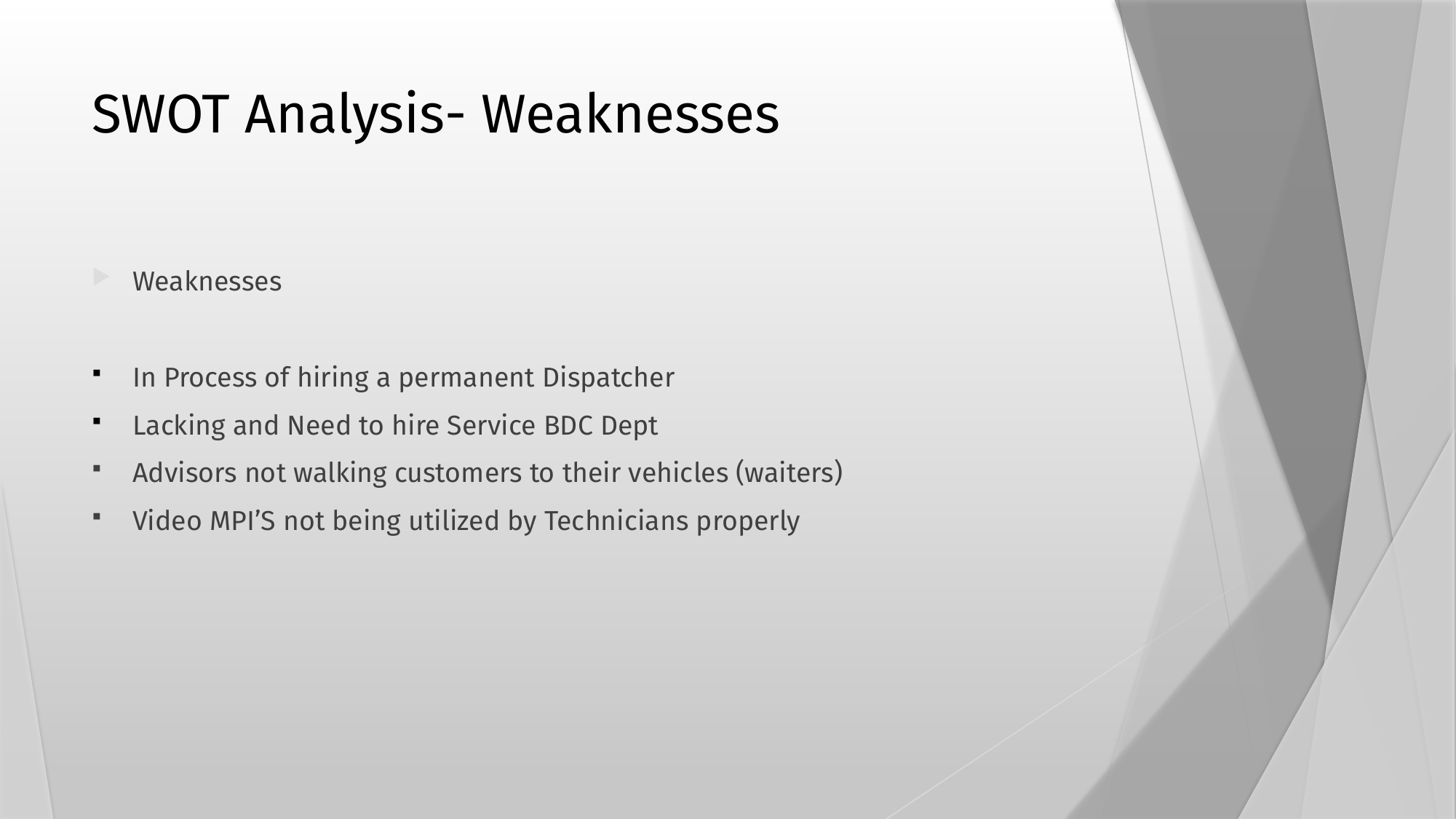

# SWOT Analysis- Weaknesses
Weaknesses

In Process of hiring a permanent Dispatcher
Lacking and Need to hire Service BDC Dept
Advisors not walking customers to their vehicles (waiters)
Video MPI’S not being utilized by Technicians properly